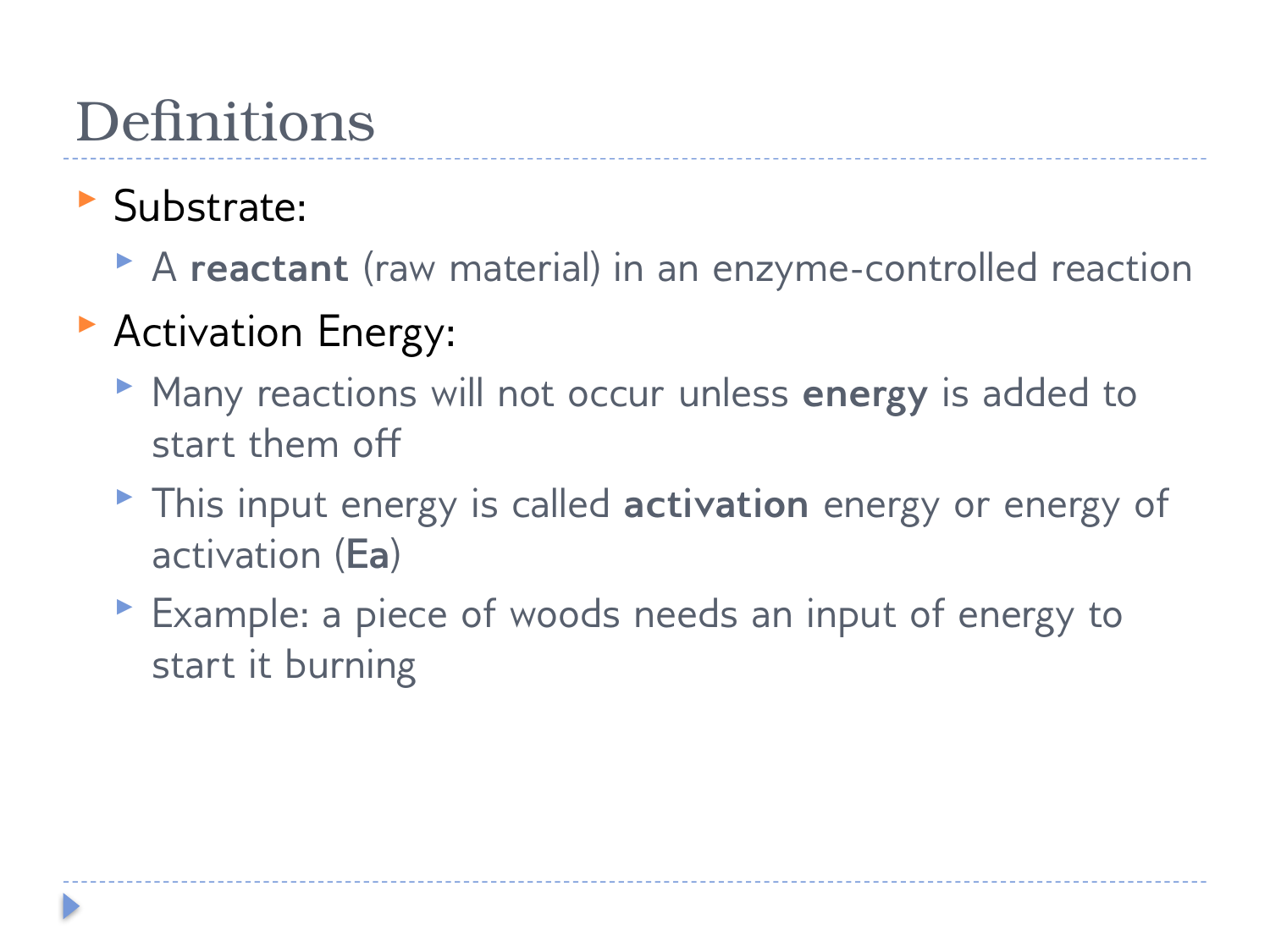

# Definitions
Substrate:
A reactant (raw material) in an enzyme-controlled reaction
Activation Energy:
Many reactions will not occur unless energy is added to start them off
This input energy is called activation energy or energy of activation (Ea)
Example: a piece of woods needs an input of energy to start it burning